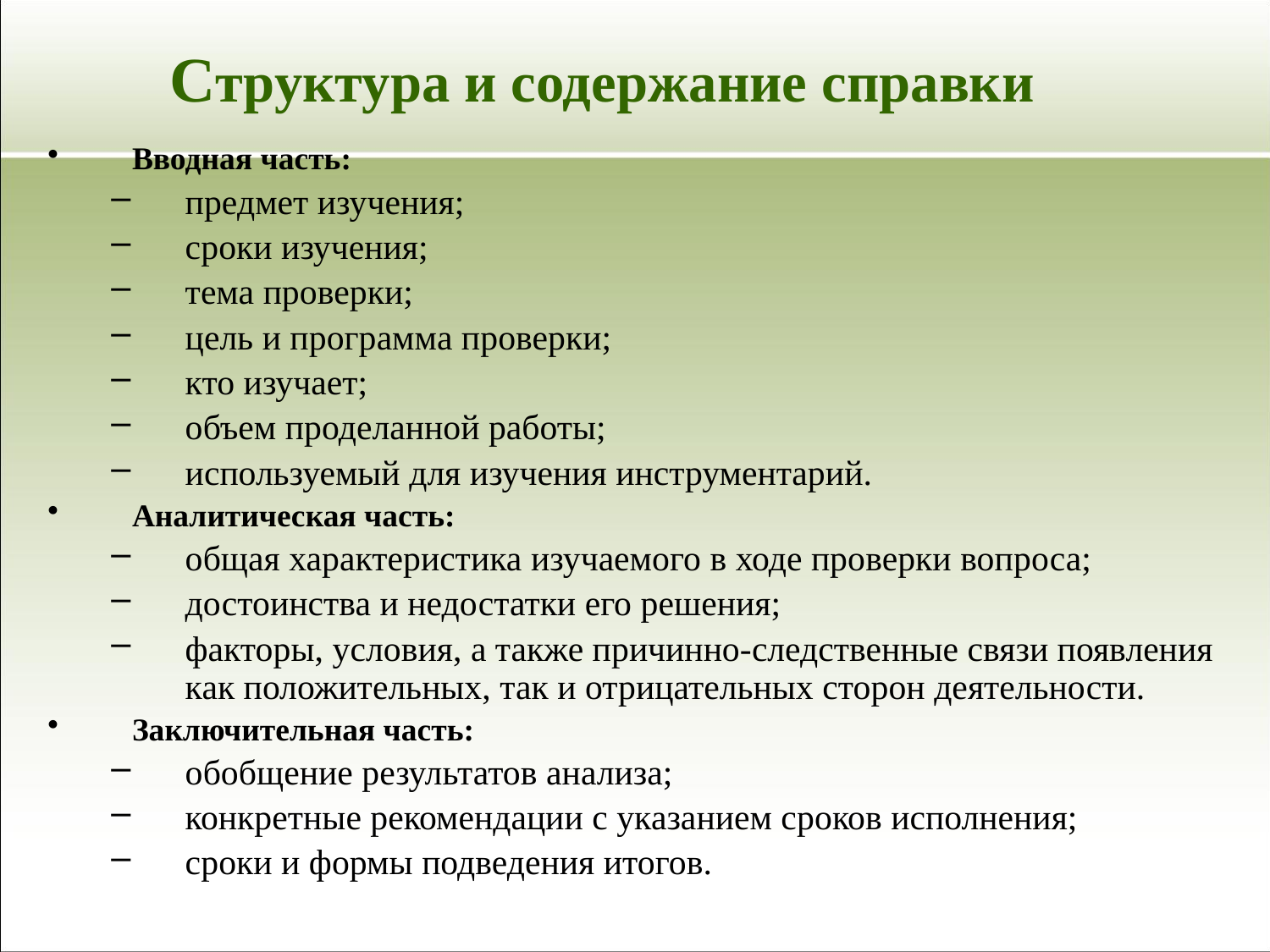

# Структура и содержание справки
Вводная часть:
предмет изучения;
сроки изучения;
тема проверки;
цель и программа проверки;
кто изучает;
объем проделанной работы;
используемый для изучения инструментарий.
Аналитическая часть:
общая характеристика изучаемого в ходе проверки вопроса;
достоинства и недостатки его решения;
факторы, условия, а также причинно-следственные связи появления как положительных, так и отрицательных сторон деятельности.
Заключительная часть:
обобщение результатов анализа;
конкретные рекомендации с указанием сроков исполнения;
сроки и формы подведения итогов.